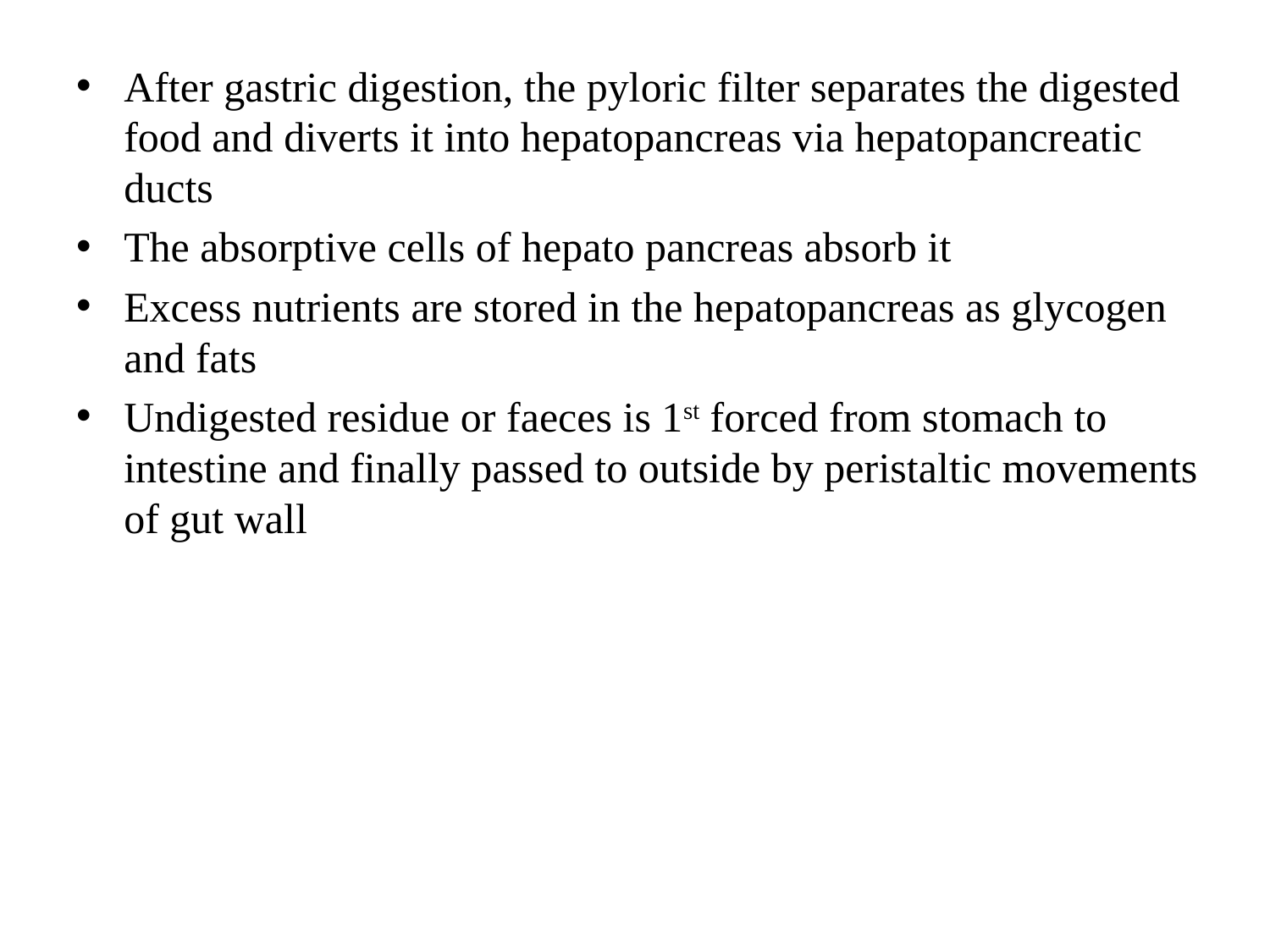

After gastric digestion, the pyloric filter separates the digested food and diverts it into hepatopancreas via hepatopancreatic ducts
The absorptive cells of hepato pancreas absorb it
Excess nutrients are stored in the hepatopancreas as glycogen and fats
Undigested residue or faeces is 1st forced from stomach to intestine and finally passed to outside by peristaltic movements of gut wall